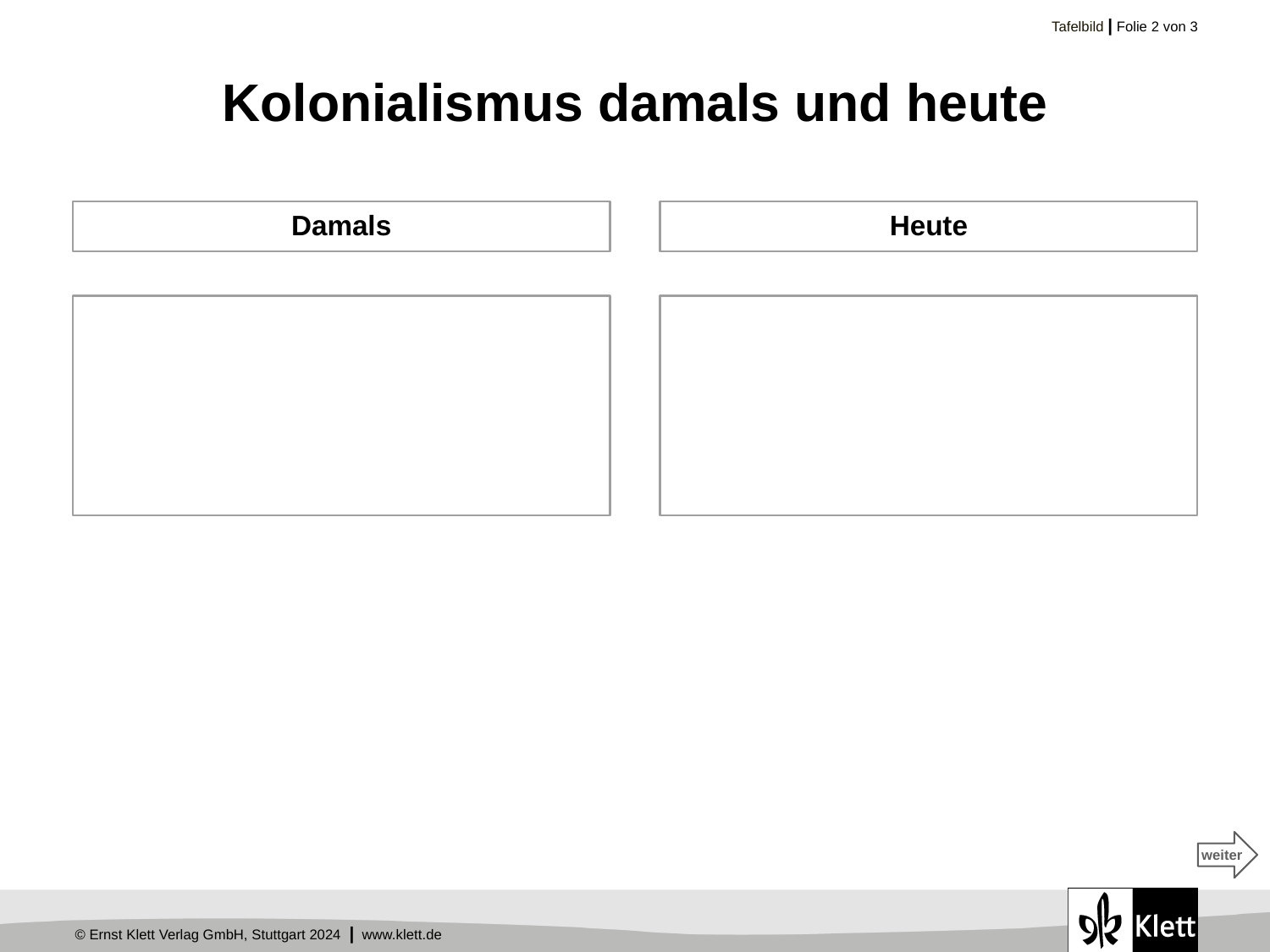

# Kolonialismus damals und heute
Damals

Heute

weiter
weiter